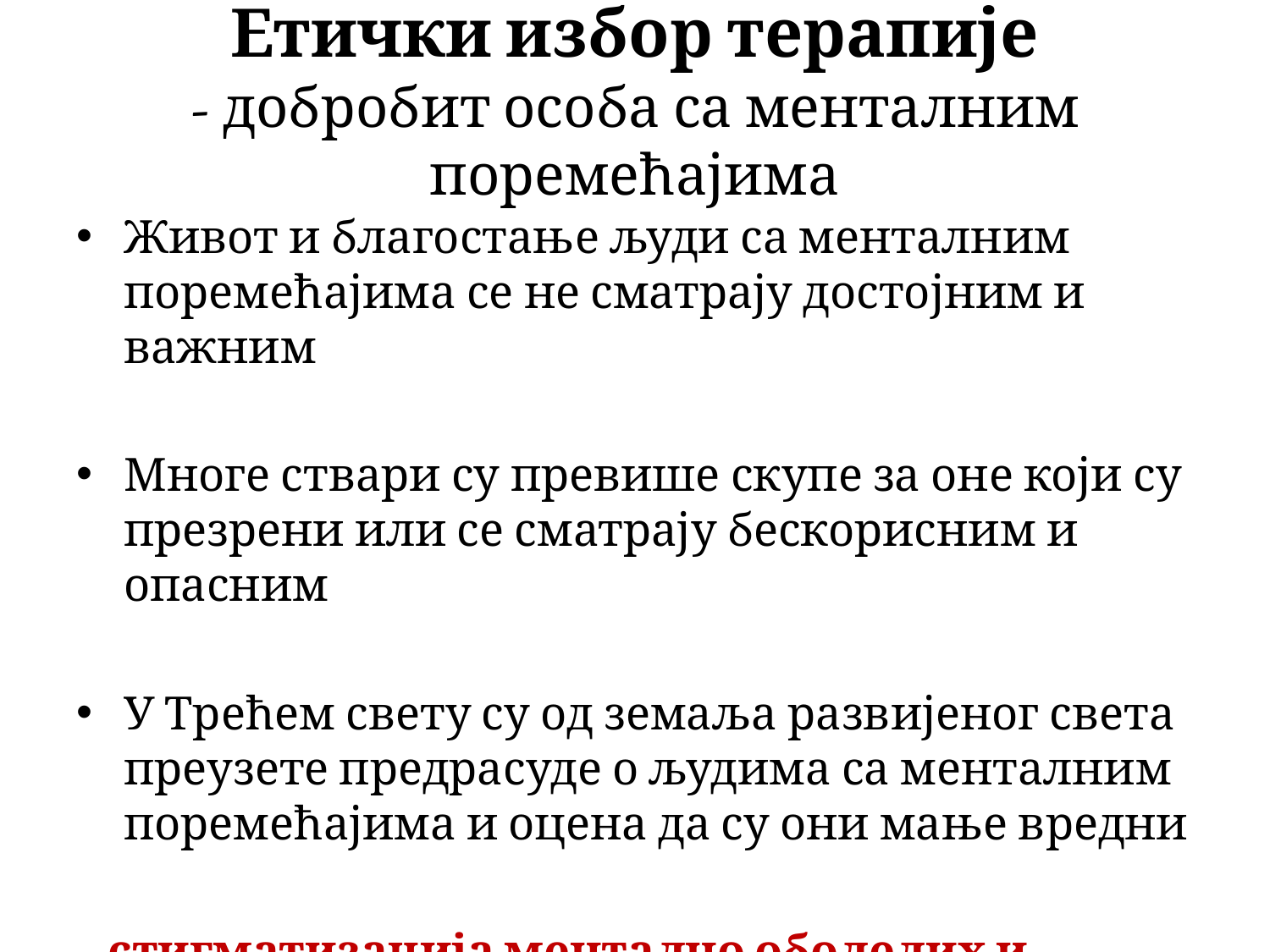

# Етички избор терапије - добробит особа са менталним поремећајима
Живот и благостање људи са менталним поремећајима се не сматрају достојним и важним

Многе ствари су превише скупе за оне који су презрени или се сматрају бескорисним и опасним

У Трећем свету су од земаља развијеног света преузете предрасуде о људима са менталним поремећајима и оцена да су они мање вредни

– стигматизација ментално оболелих и њихових породица